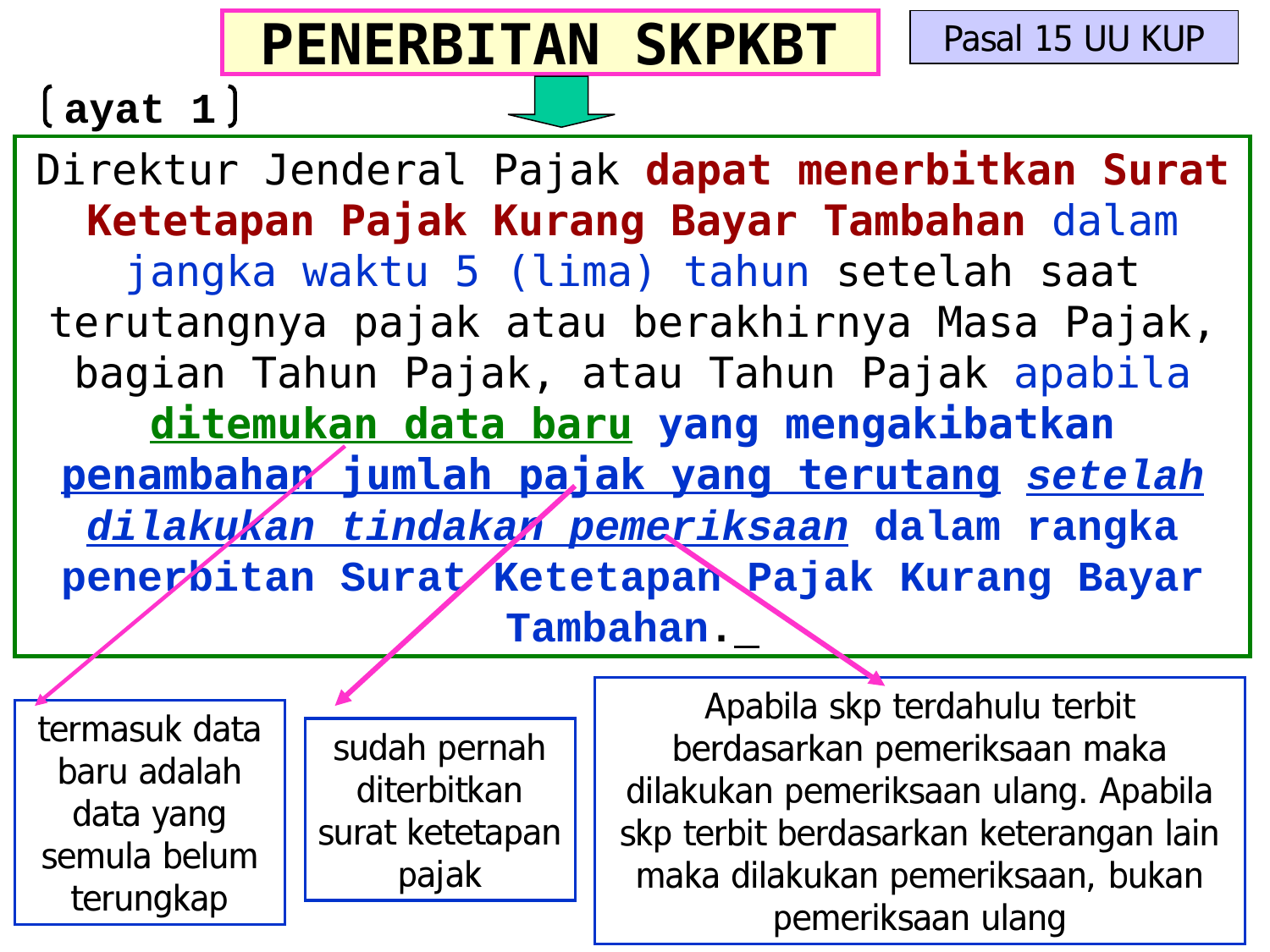

# PENERBITAN SKPKBT
Pasal 15 UU KUP

ayat 1
Direktur Jenderal Pajak dapat menerbitkan Surat Ketetapan Pajak Kurang Bayar Tambahan dalam jangka waktu 5 (lima) tahun setelah saat terutangnya pajak atau berakhirnya Masa Pajak, bagian Tahun Pajak, atau Tahun Pajak apabila ditemukan data baru yang mengakibatkan penambahan jumlah pajak yang terutang setelah dilakukan tindakan pemeriksaan dalam rangka penerbitan Surat Ketetapan Pajak Kurang Bayar Tambahan.

Apabila skp terdahulu terbit berdasarkan pemeriksaan maka dilakukan pemeriksaan ulang. Apabila skp terbit berdasarkan keterangan lain maka dilakukan pemeriksaan, bukan pemeriksaan ulang
sudah pernah diterbitkan surat ketetapan pajak
termasuk data baru adalah data yang semula belum terungkap